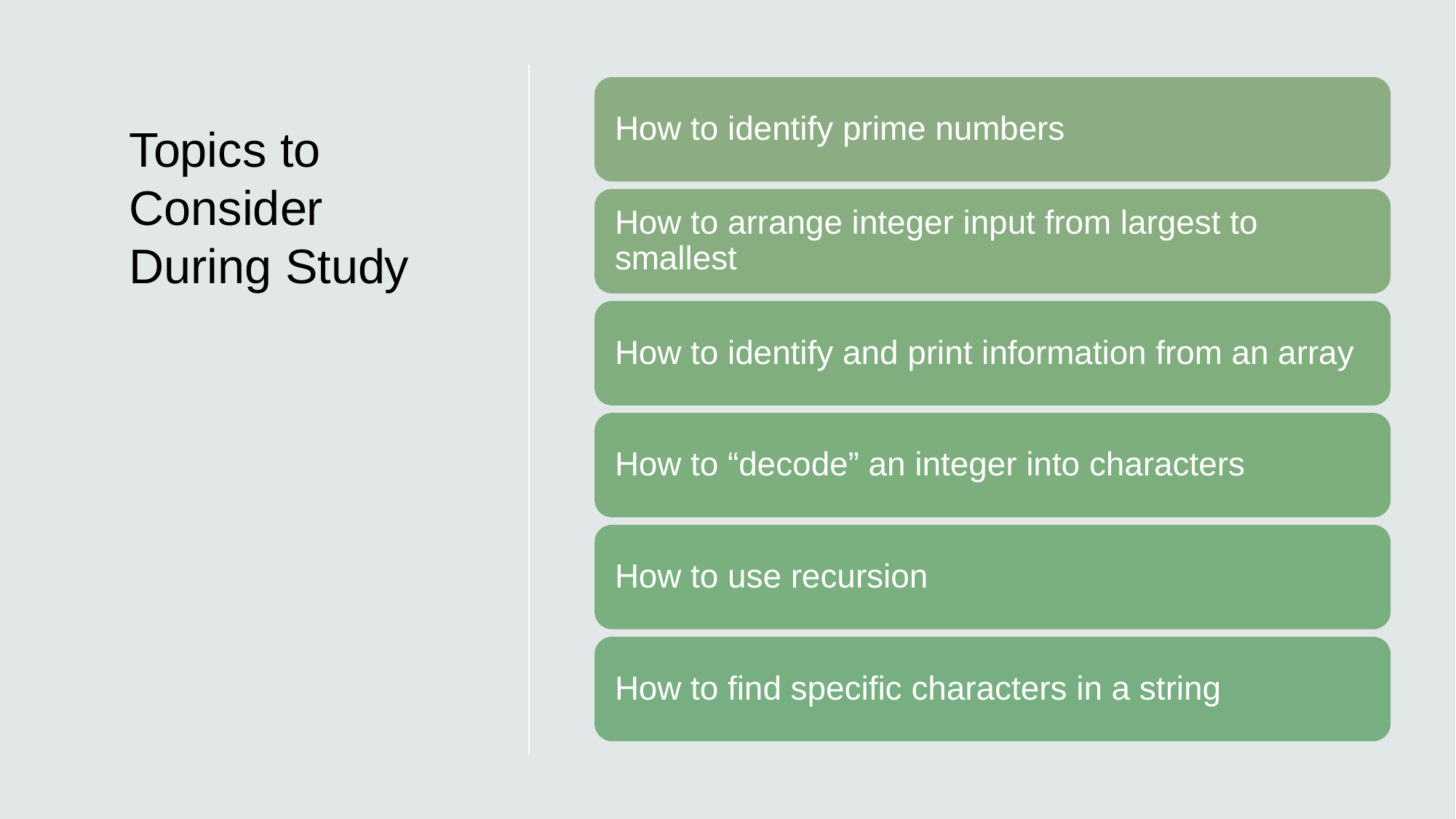

How to identify prime numbers
How to arrange integer input from largest to smallest
How to identify and print information from an array
How to “decode” an integer into characters
How to use recursion
How to find specific characters in a string
# Topics to Consider During Study